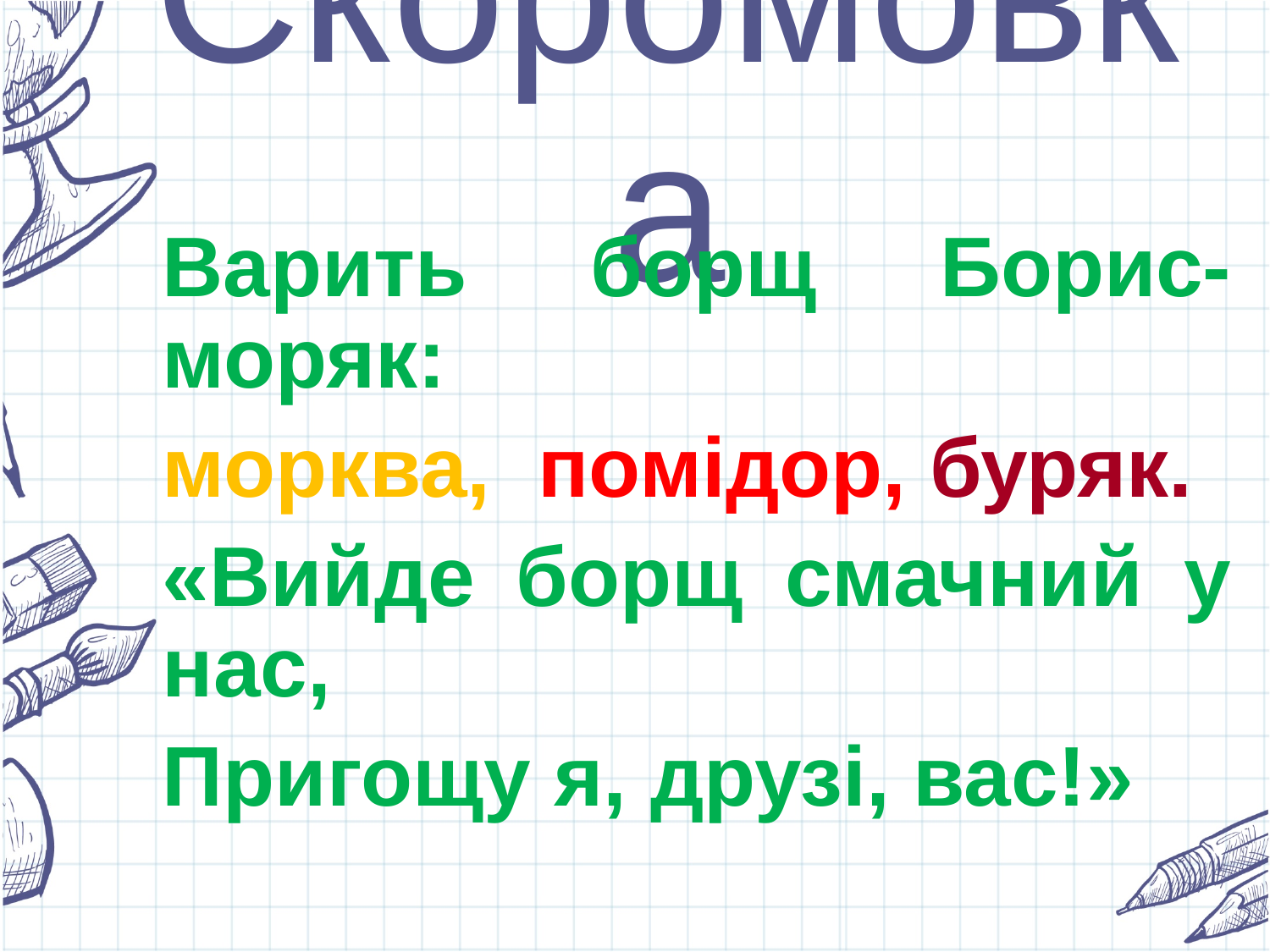

# Скоромовка
Варить борщ Борис-моряк:
морква,  помідор, буряк.
«Вийде борщ смачний у нас,
Пригощу я, друзі, вас!»